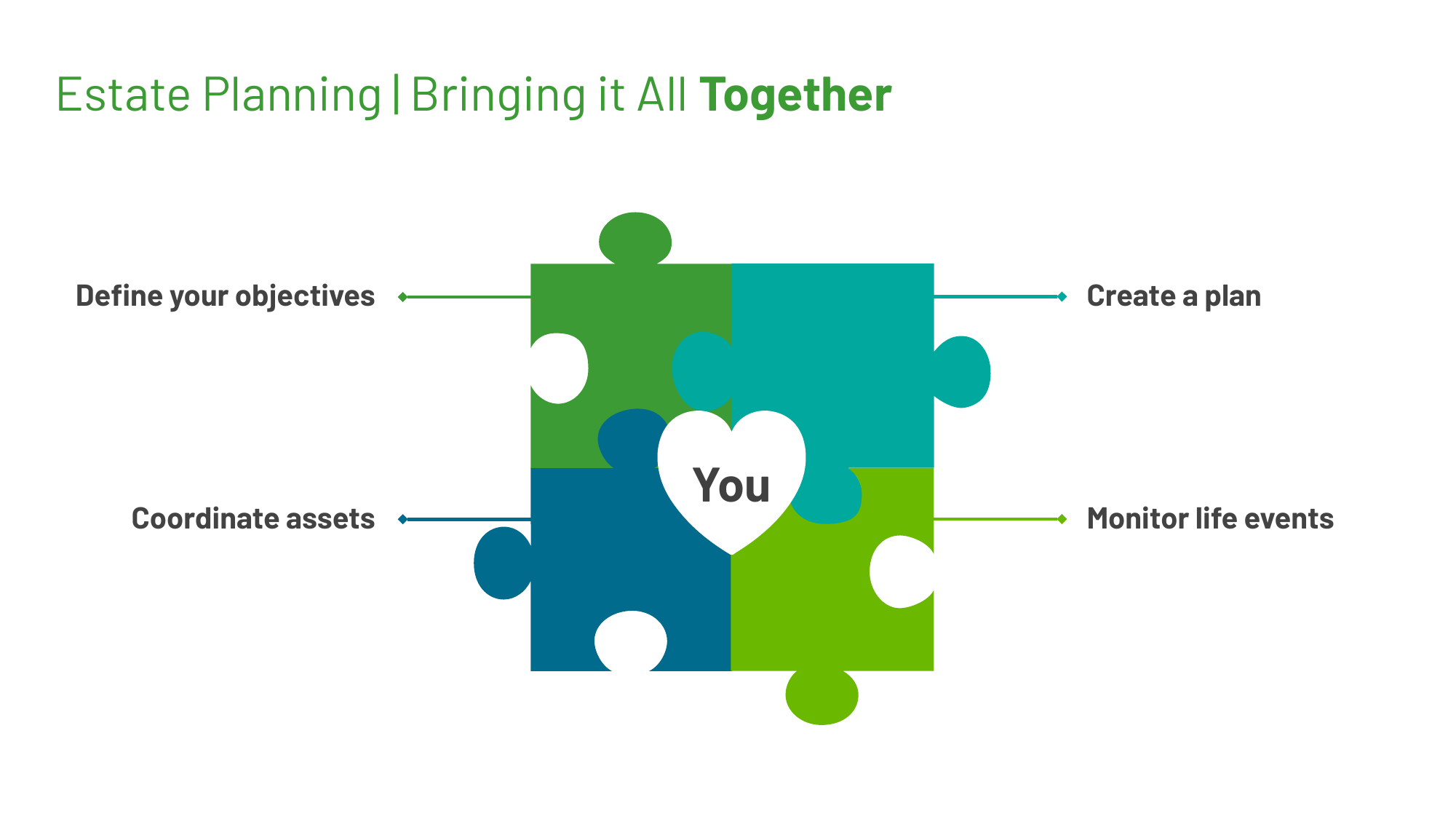

# Estate Planning | Bringing it All Together

Define your objectives
Create a plan

You

Coordinate assets
Monitor life events